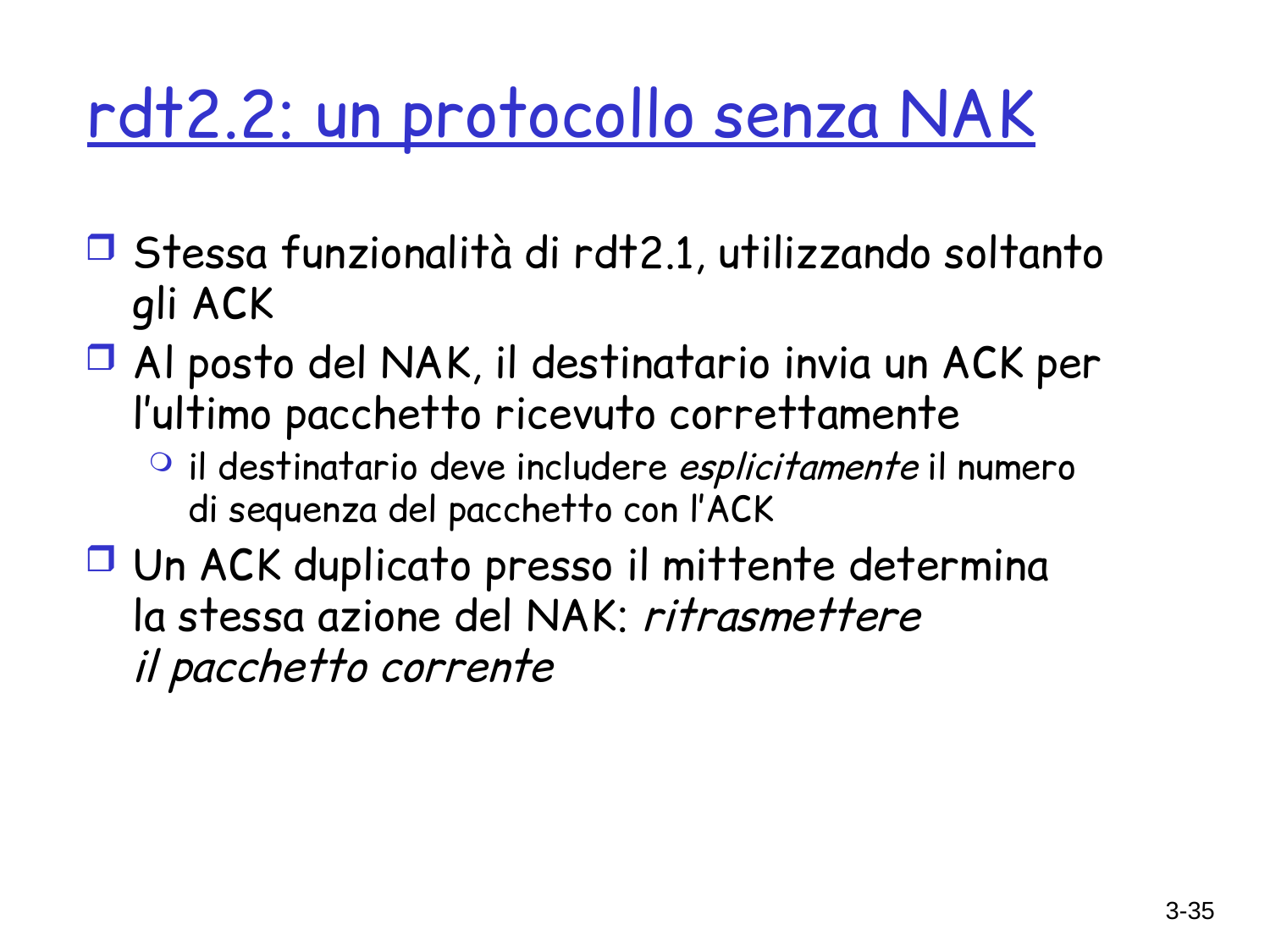

# rdt2.2: un protocollo senza NAK
Stessa funzionalità di rdt2.1, utilizzando soltanto gli ACK
Al posto del NAK, il destinatario invia un ACK per l’ultimo pacchetto ricevuto correttamente
il destinatario deve includere esplicitamente il numero
di sequenza del pacchetto con l’ACK
Un ACK duplicato presso il mittente determina
la stessa azione del NAK: ritrasmettere
il pacchetto corrente
3-35